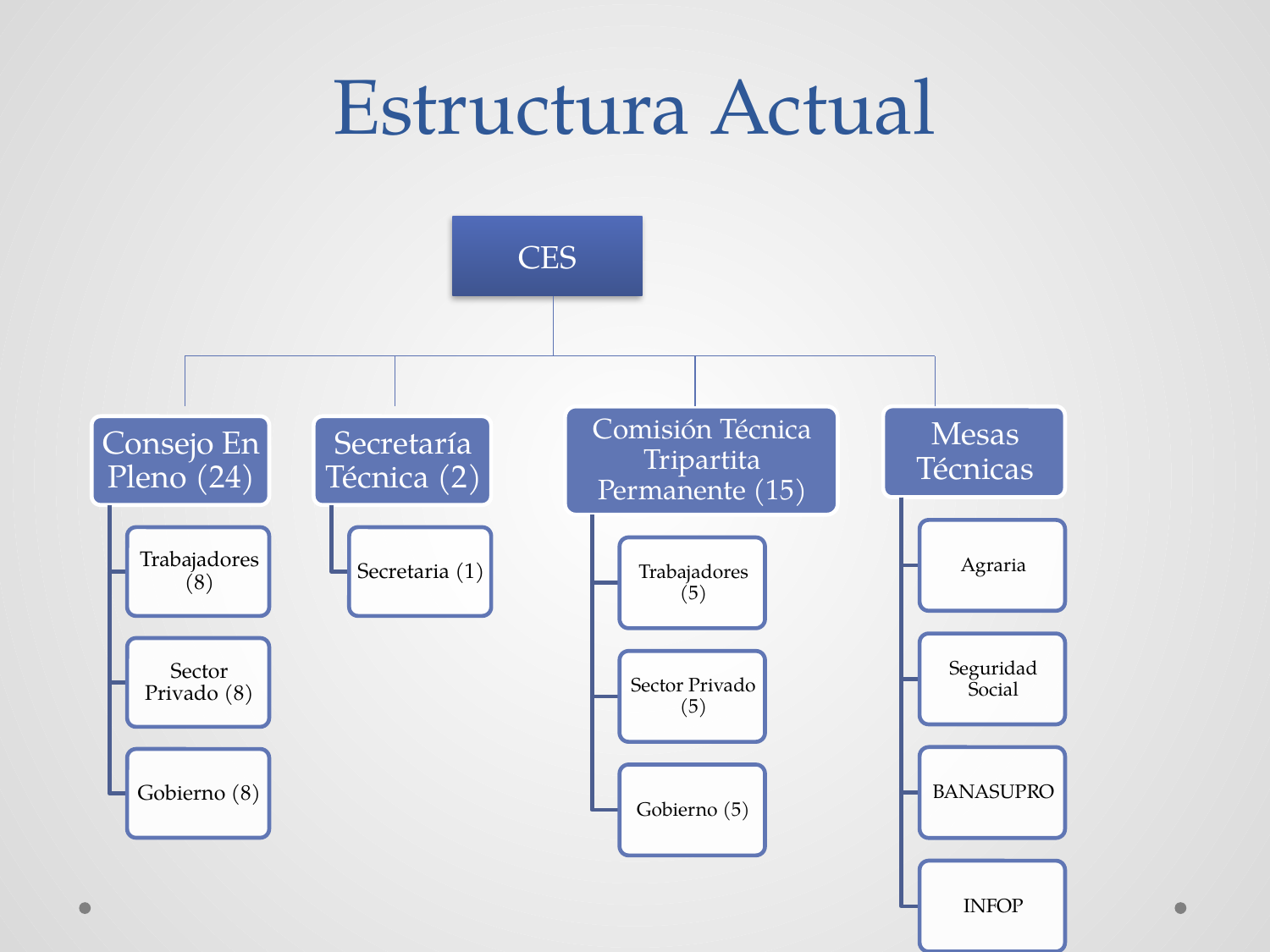

# Estructura Actual
CES
Comisión Técnica Tripartita Permanente (15)
Trabajadores (5)
Sector Privado (5)
Gobierno (5)
Mesas Técnicas
Agraria
Seguridad Social
BANASUPRO
INFOP
Consejo En Pleno (24)
Trabajadores (8)
Sector Privado (8)
Gobierno (8)
Secretaría Técnica (2)
Secretaria (1)